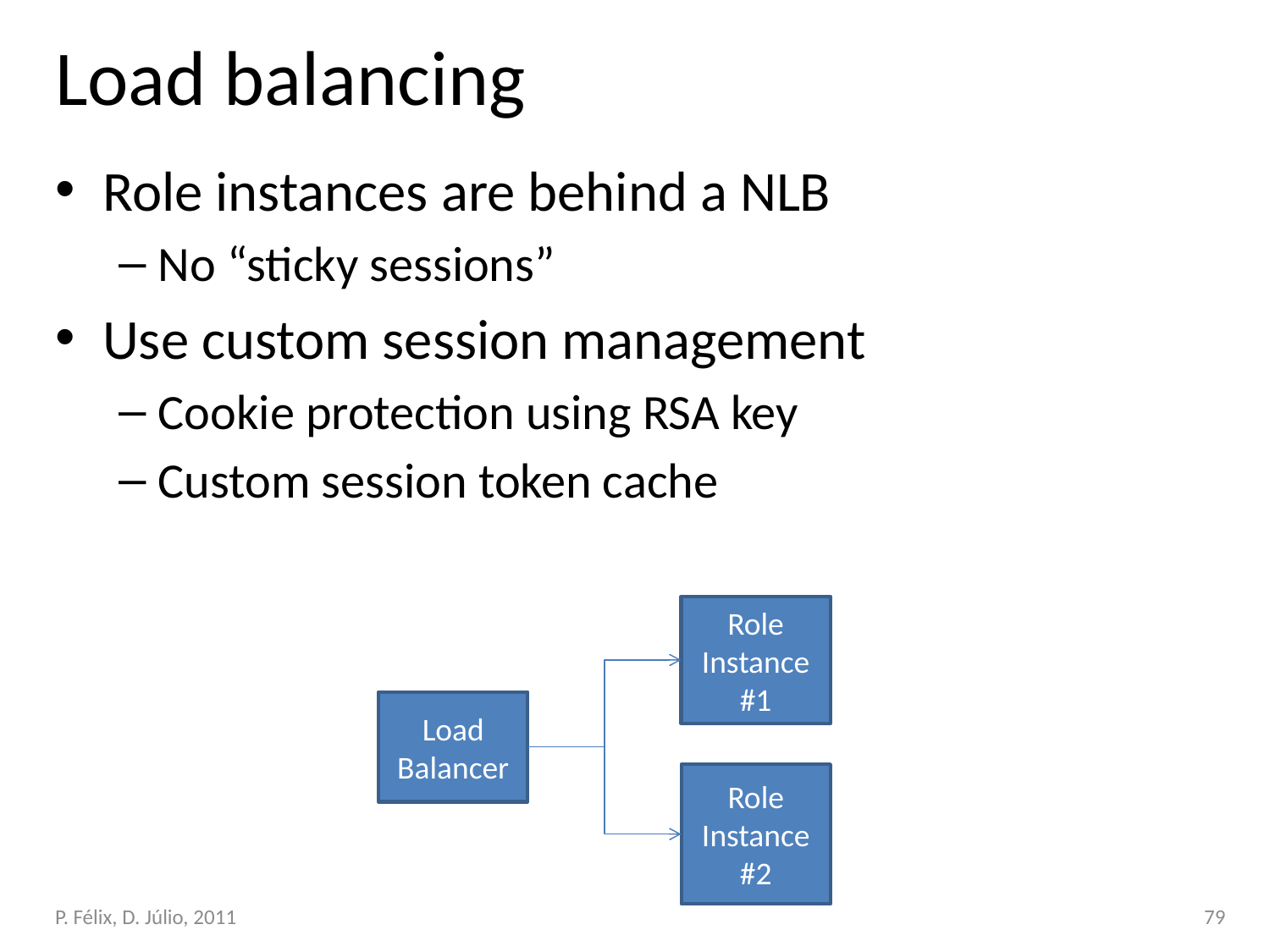

# Load balancing
Role instances are behind a NLB
No “sticky sessions”
Use custom session management
Cookie protection using RSA key
Custom session token cache
Role Instance #1
Load
Balancer
Role Instance #2
P. Félix, D. Júlio, 2011
79